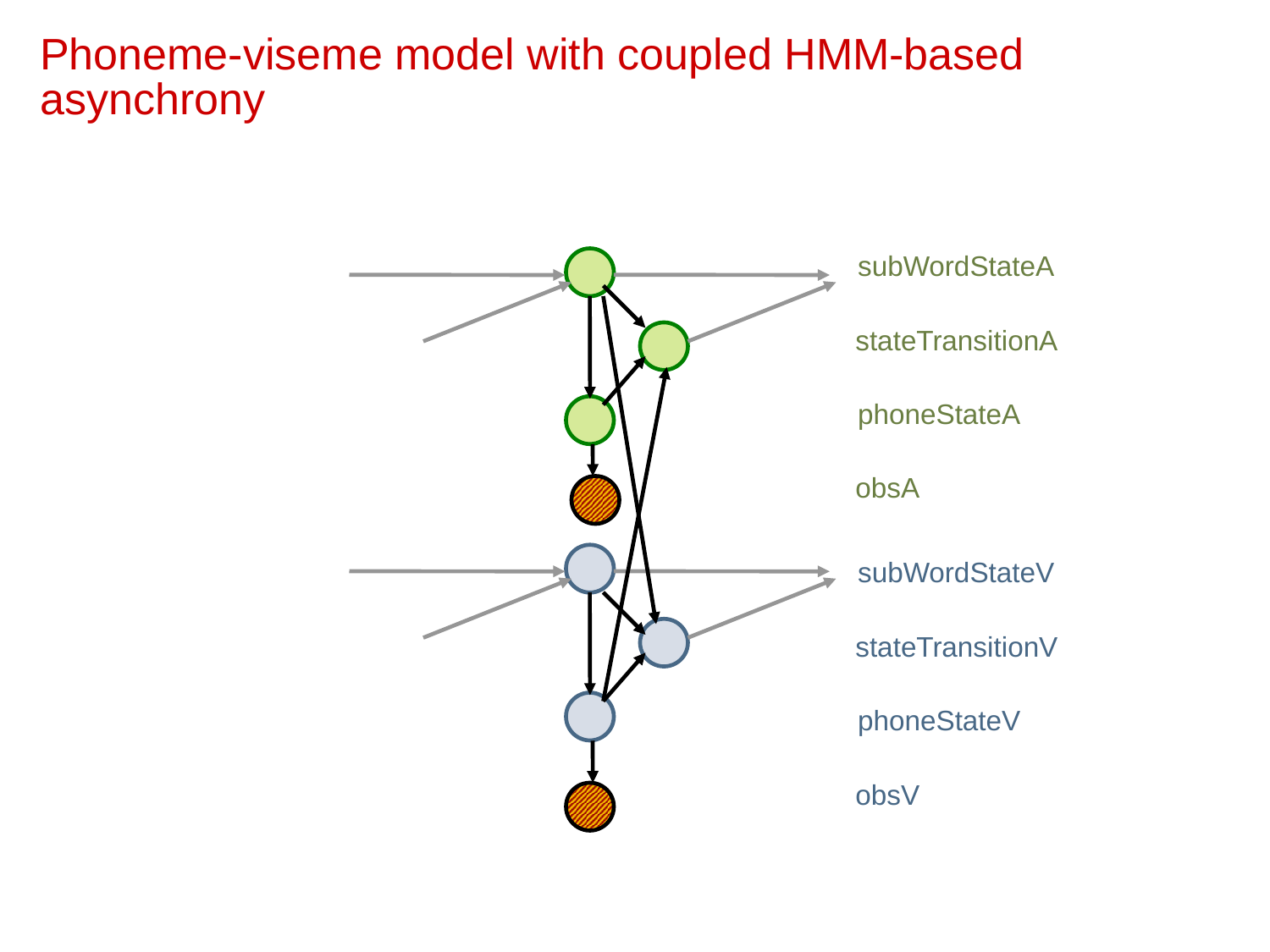

# Phoneme-viseme model with coupled HMM-based asynchrony

subWordStateA

stateTransitionA

phoneStateA

obsA

subWordStateV

stateTransitionV

phoneStateV

obsV